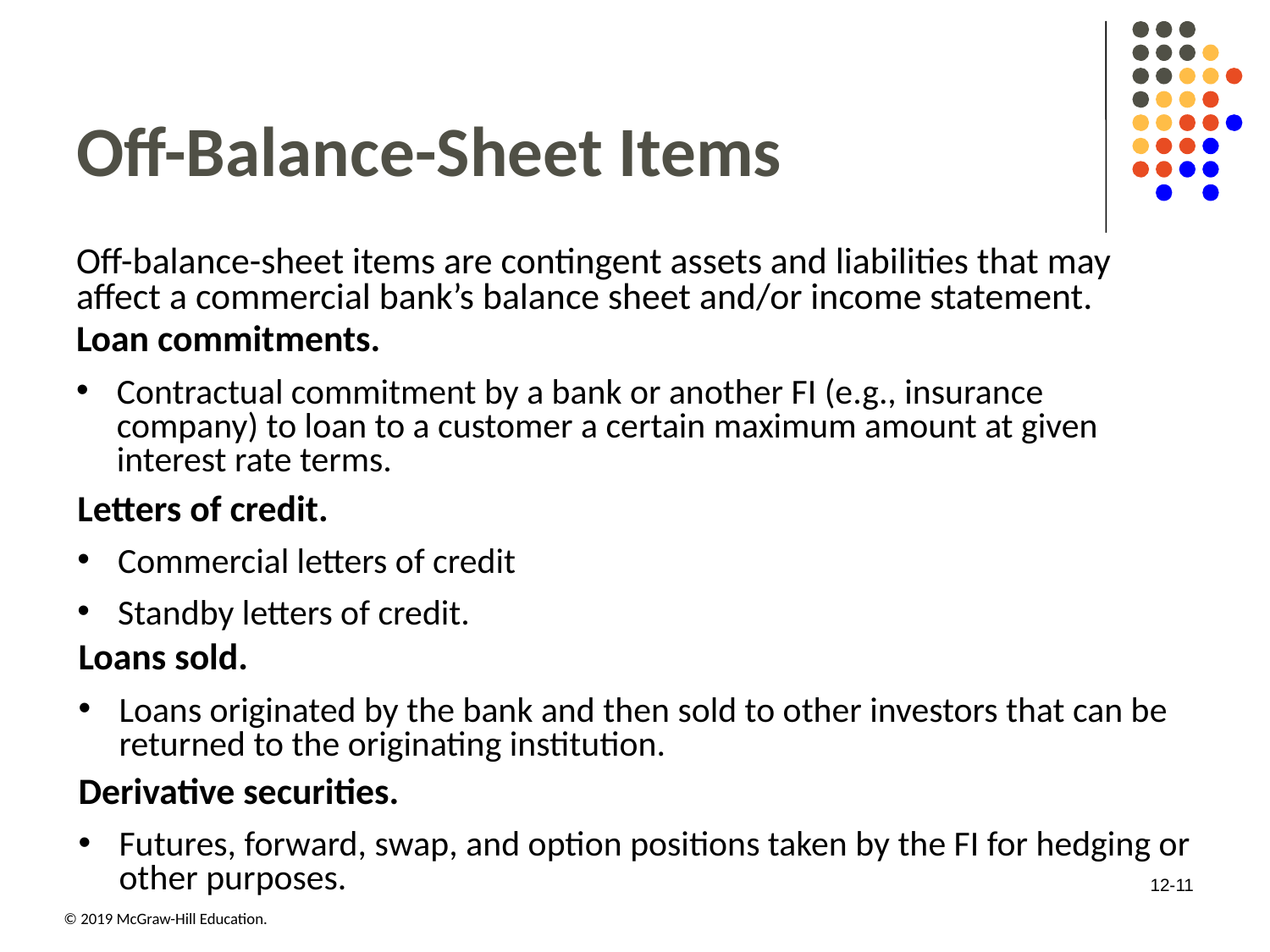

# Off-Balance-Sheet Items
Off-balance-sheet items are contingent assets and liabilities that may affect a commercial bank’s balance sheet and/or income statement.
Loan commitments.
Contractual commitment by a bank or another FI (e.g., insurance company) to loan to a customer a certain maximum amount at given interest rate terms.
Letters of credit.
Commercial letters of credit
Standby letters of credit.
Loans sold.
Loans originated by the bank and then sold to other investors that can be returned to the originating institution.
Derivative securities.
Futures, forward, swap, and option positions taken by the FI for hedging or other purposes.
12-11